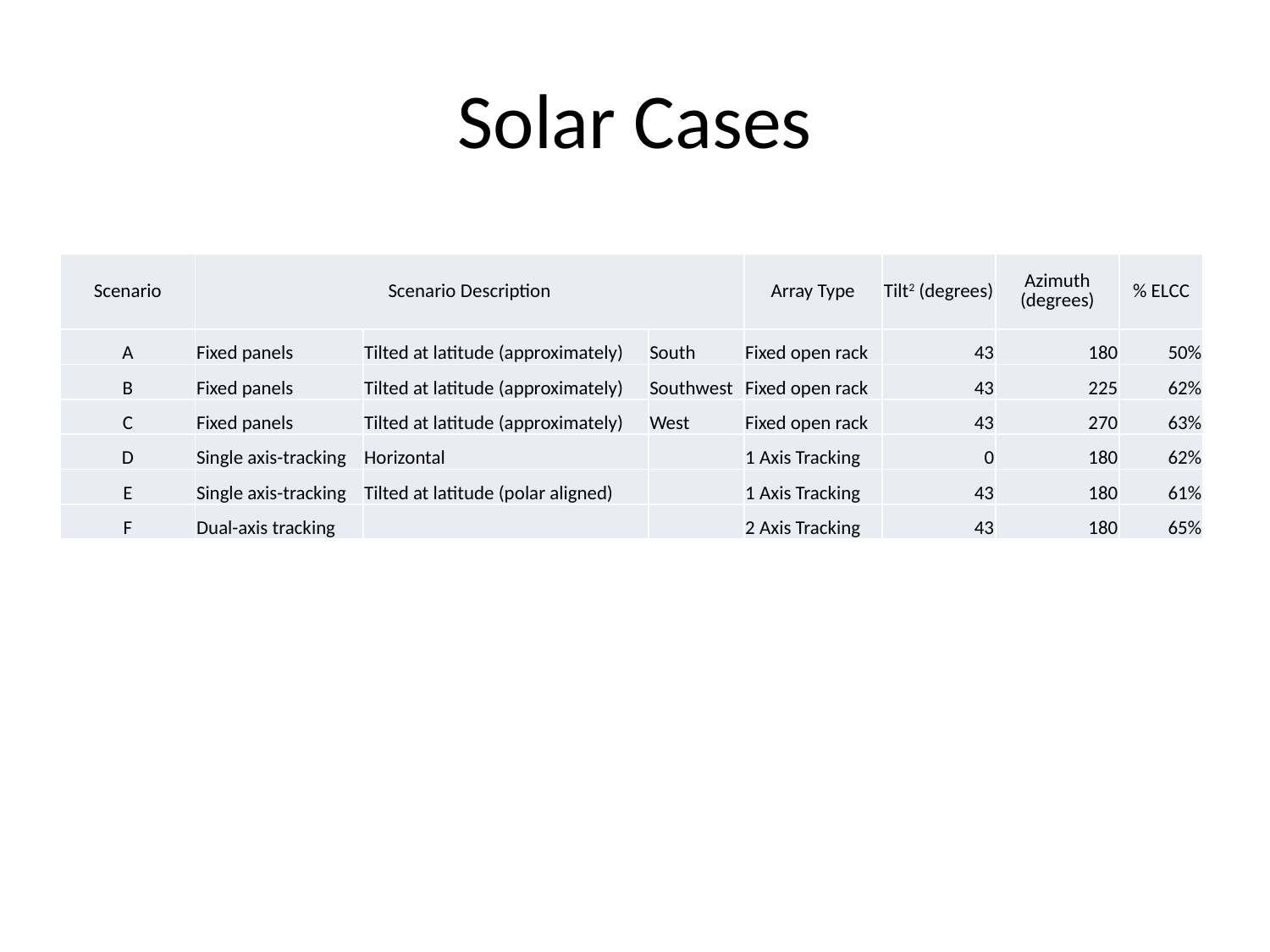

# Solar Cases
| Scenario | Scenario Description |  |  | Array Type | Tilt2 (degrees) | Azimuth (degrees) | % ELCC |
| --- | --- | --- | --- | --- | --- | --- | --- |
| A | Fixed panels | Tilted at latitude (approximately) | South | Fixed open rack | 43 | 180 | 50% |
| B | Fixed panels | Tilted at latitude (approximately) | Southwest | Fixed open rack | 43 | 225 | 62% |
| C | Fixed panels | Tilted at latitude (approximately) | West | Fixed open rack | 43 | 270 | 63% |
| D | Single axis-tracking | Horizontal |  | 1 Axis Tracking | 0 | 180 | 62% |
| E | Single axis-tracking | Tilted at latitude (polar aligned) |  | 1 Axis Tracking | 43 | 180 | 61% |
| F | Dual-axis tracking |  |  | 2 Axis Tracking | 43 | 180 | 65% |